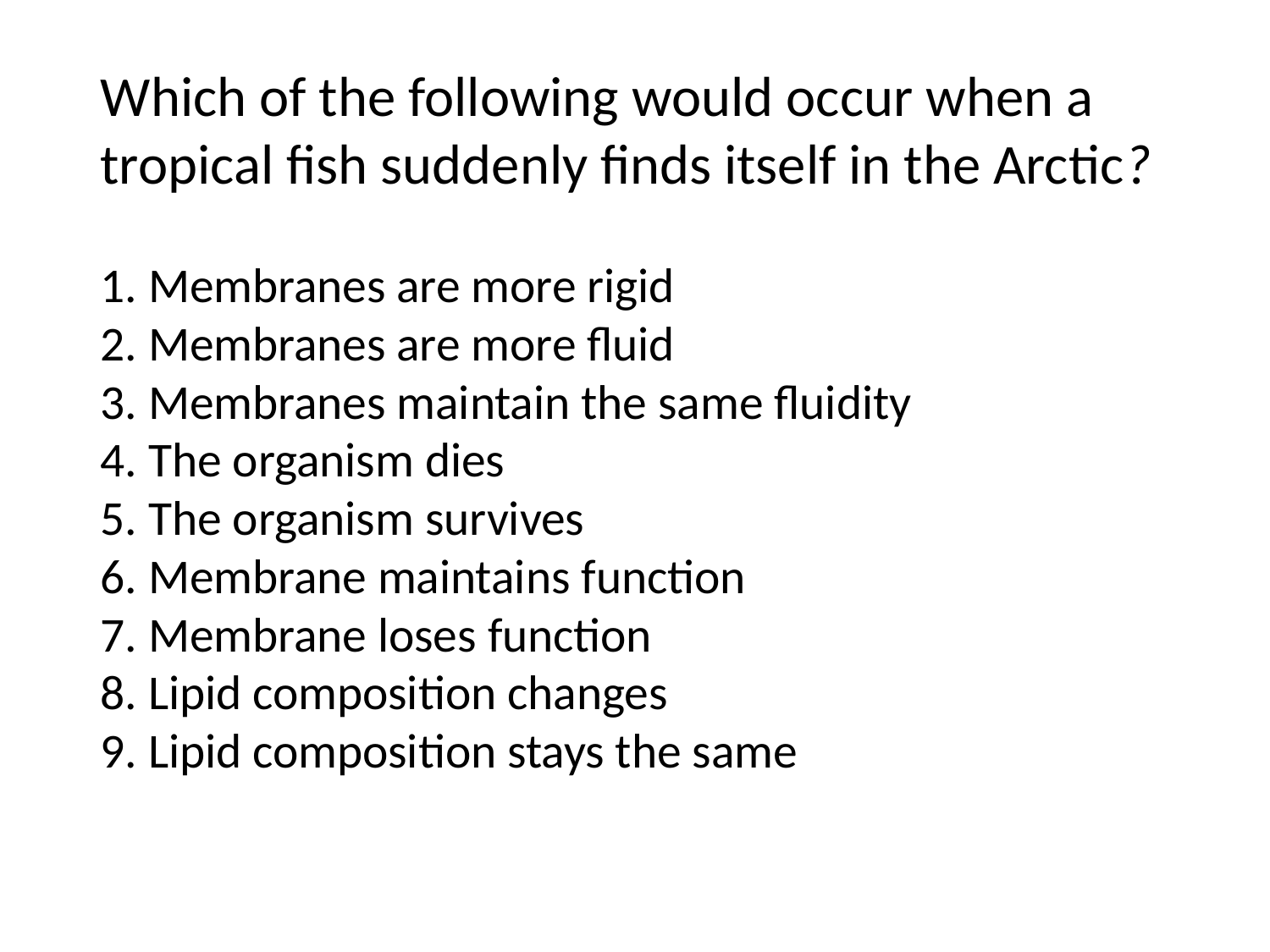

# Which of the following would occur when a tropical fish suddenly finds itself in the Arctic? 1. Membranes are more rigid 2. Membranes are more fluid 3. Membranes maintain the same fluidity 4. The organism dies 5. The organism survives 6. Membrane maintains function 7. Membrane loses function 8. Lipid composition changes 9. Lipid composition stays the same